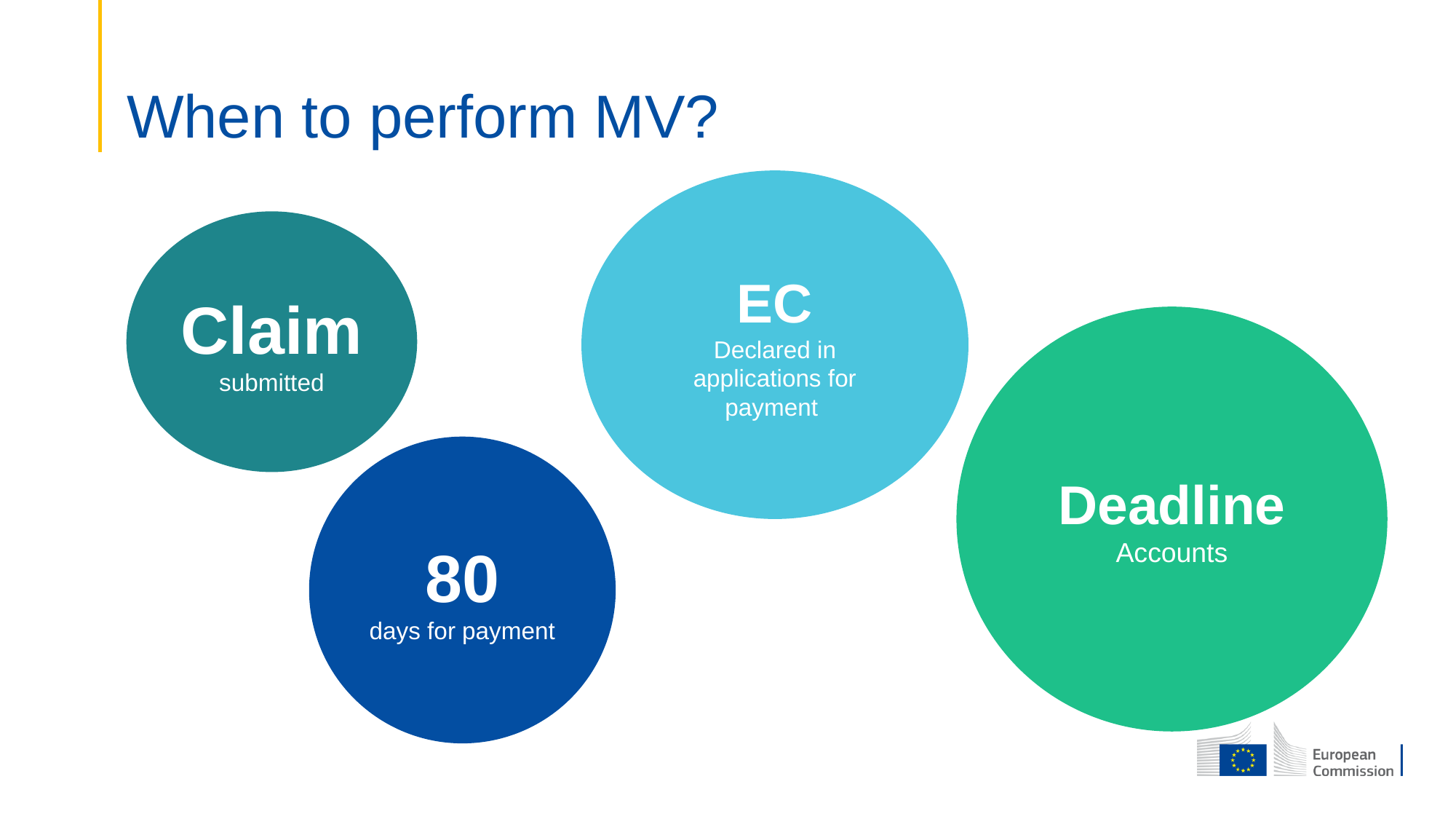

# When to perform MV?
EC
Declared in applications for payment
Claim
submitted
Deadline
Accounts
80
days for payment